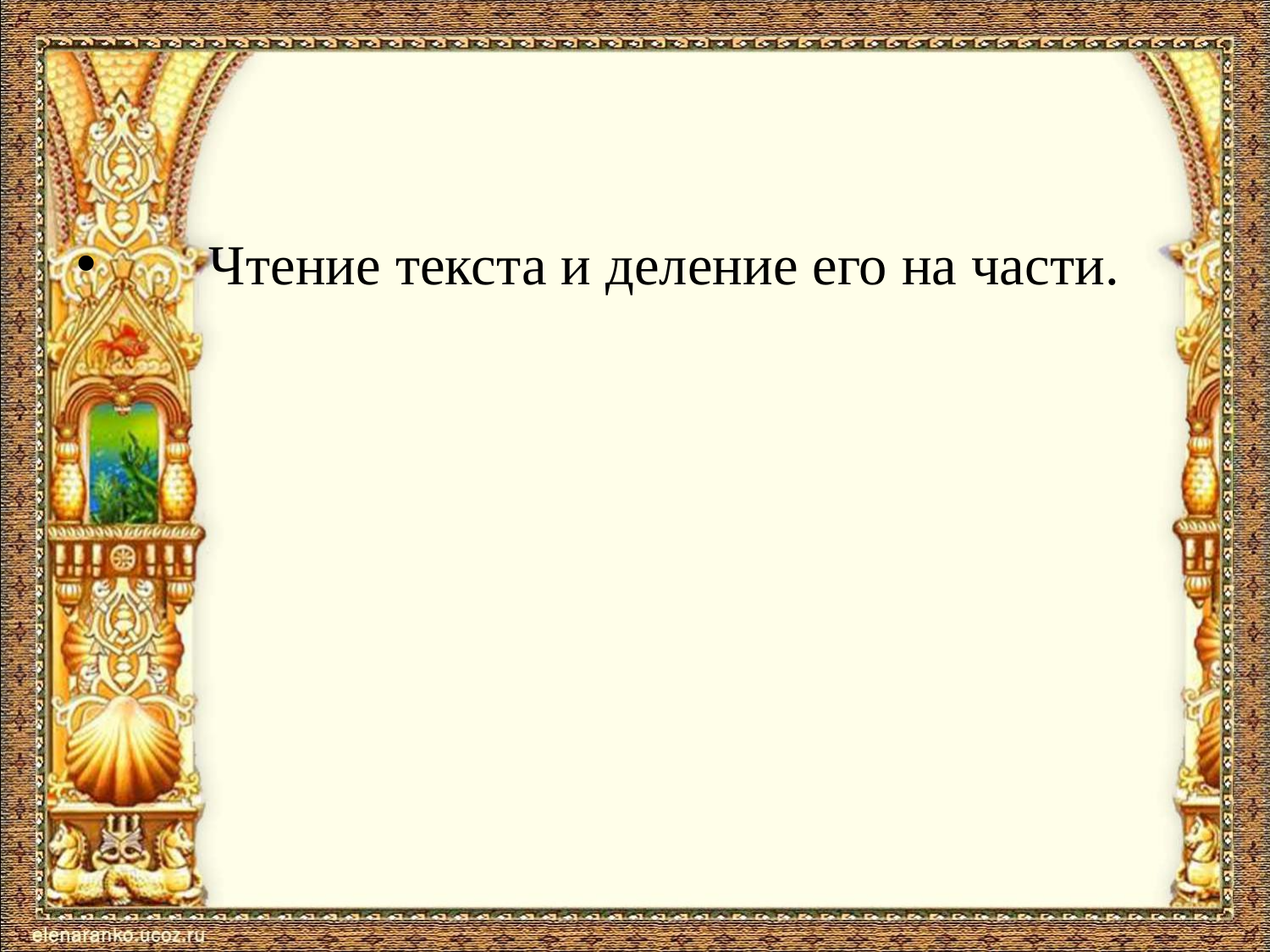

#
      Чтение текста и деление его на части.